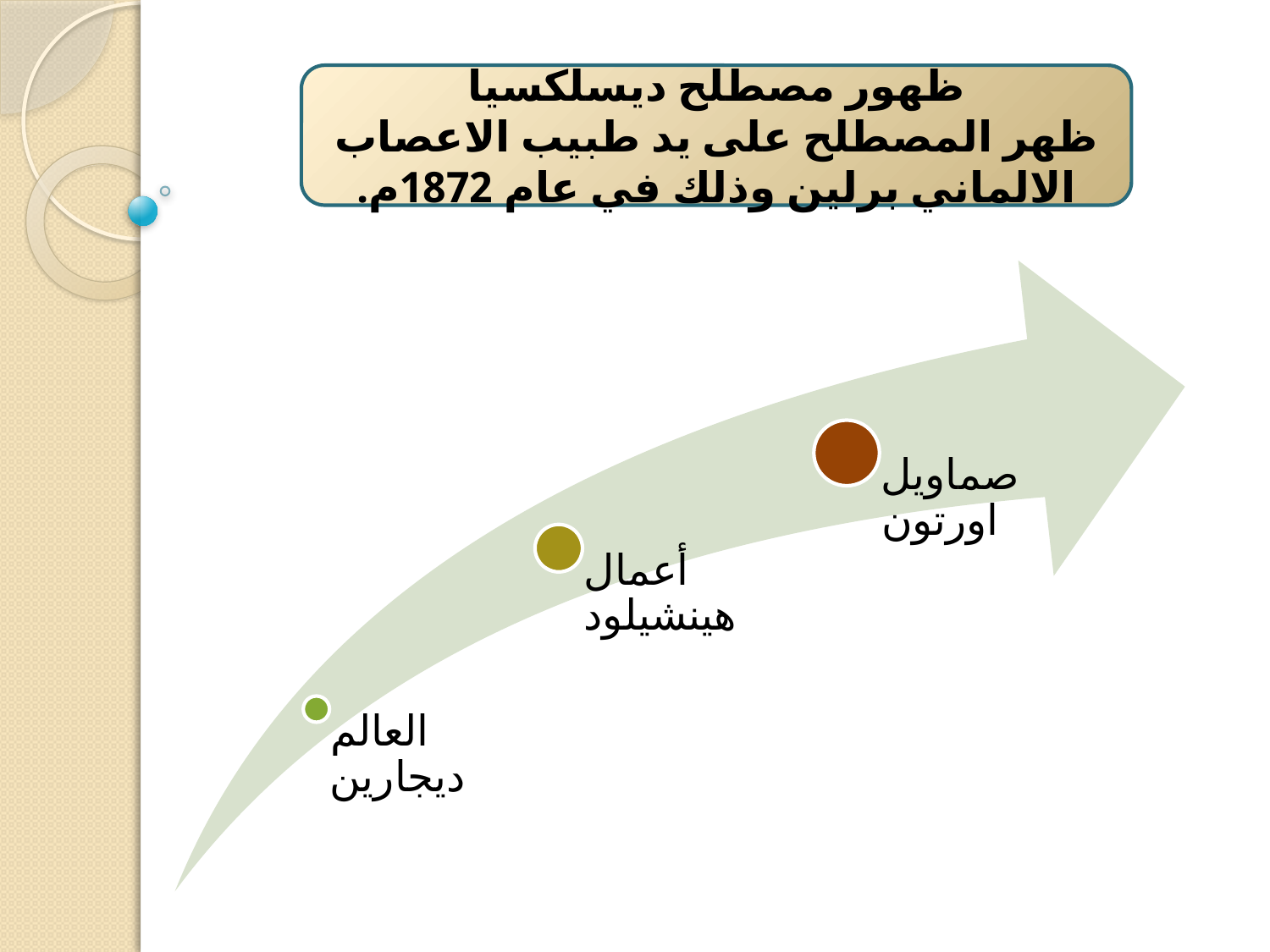

ظهور مصطلح ديسلكسيا
ظهر المصطلح على يد طبيب الاعصاب الالماني برلين وذلك في عام 1872م.
العالم ديجارين
أعمال هينشيلود
صماويل اورتون